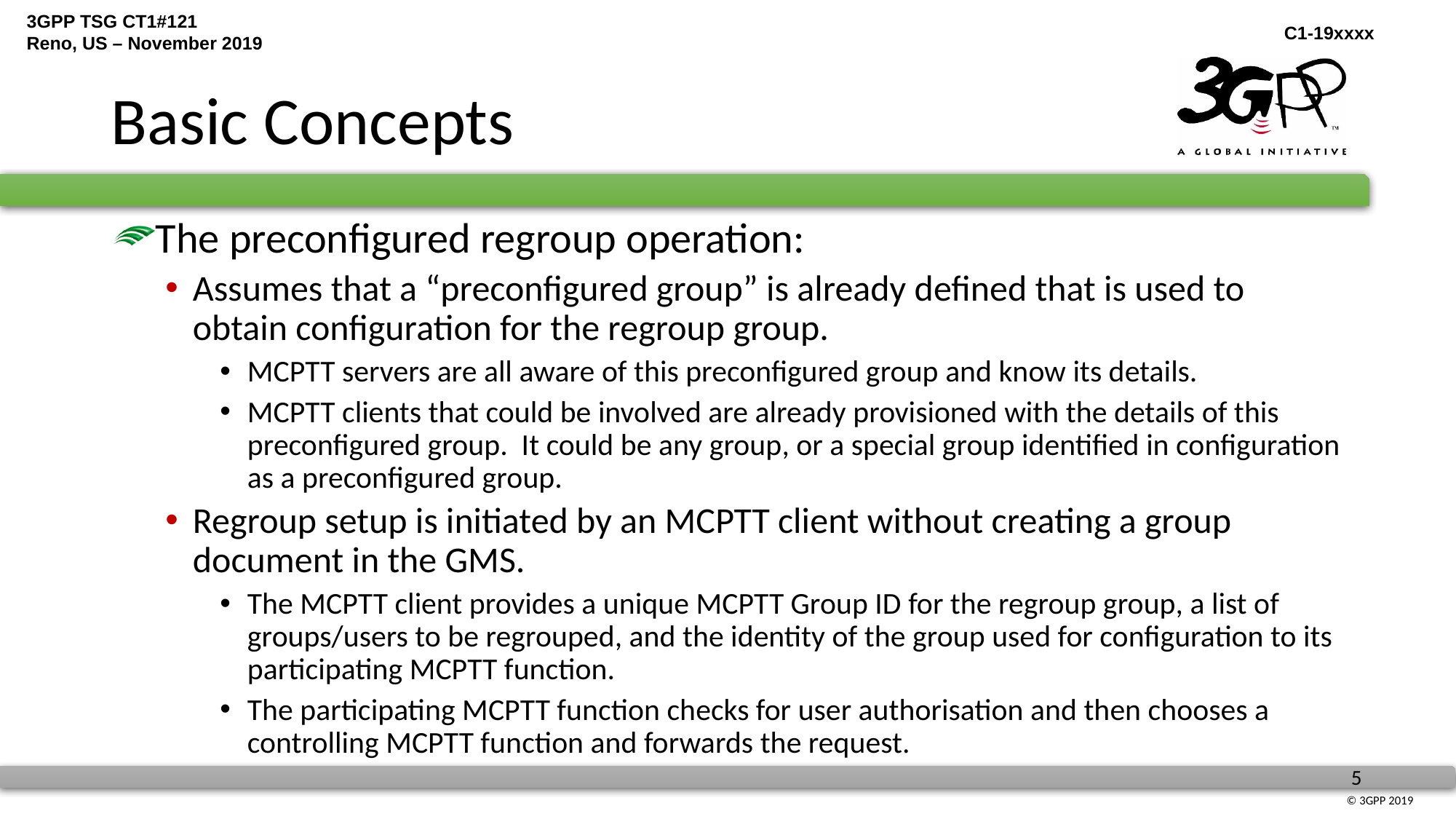

# Basic Concepts
The preconfigured regroup operation:
Assumes that a “preconfigured group” is already defined that is used to obtain configuration for the regroup group.
MCPTT servers are all aware of this preconfigured group and know its details.
MCPTT clients that could be involved are already provisioned with the details of this preconfigured group.  It could be any group, or a special group identified in configuration as a preconfigured group.
Regroup setup is initiated by an MCPTT client without creating a group document in the GMS.
The MCPTT client provides a unique MCPTT Group ID for the regroup group, a list of groups/users to be regrouped, and the identity of the group used for configuration to its participating MCPTT function.
The participating MCPTT function checks for user authorisation and then chooses a controlling MCPTT function and forwards the request.